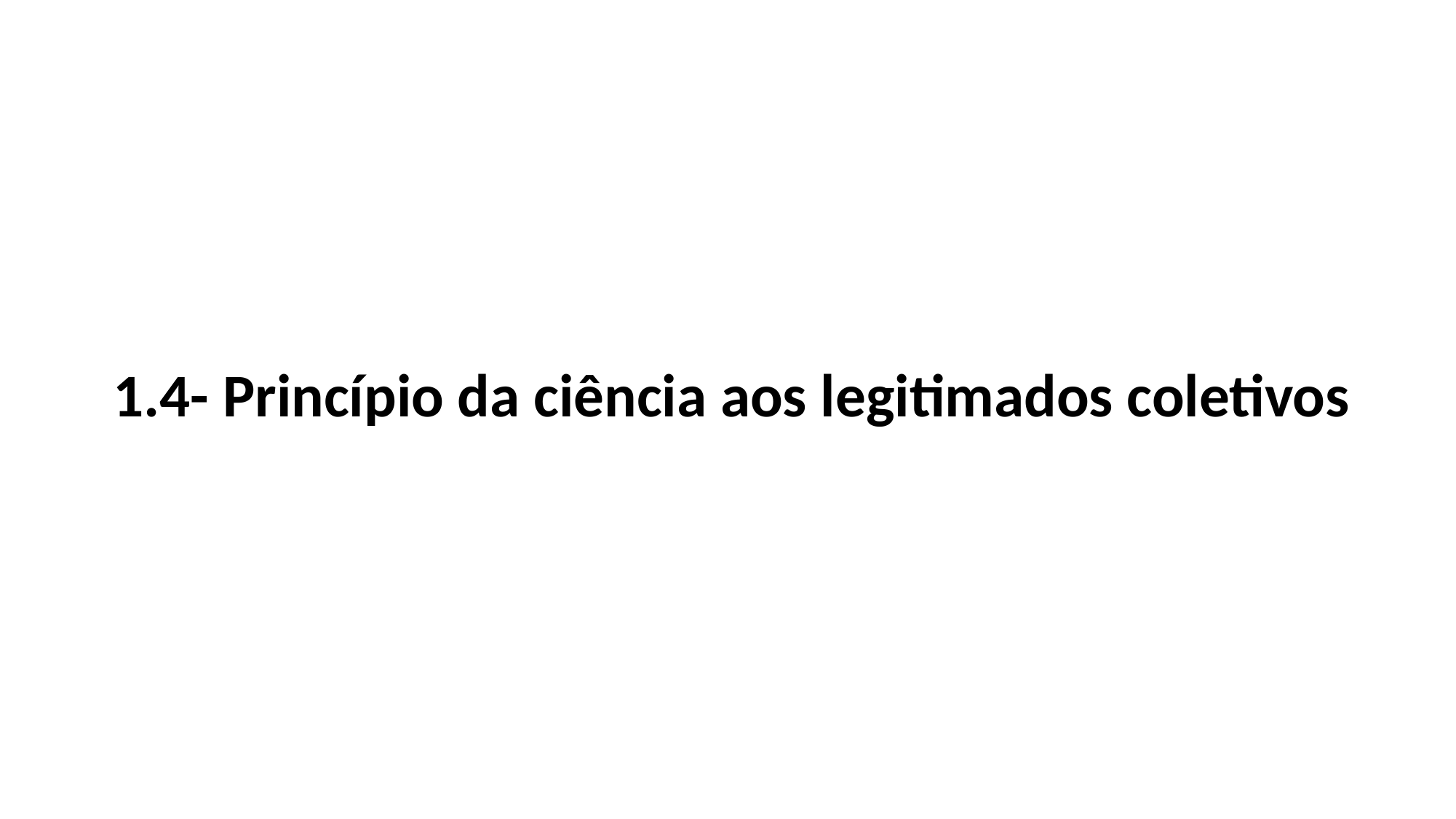

1.4- Princípio da ciência aos legitimados coletivos